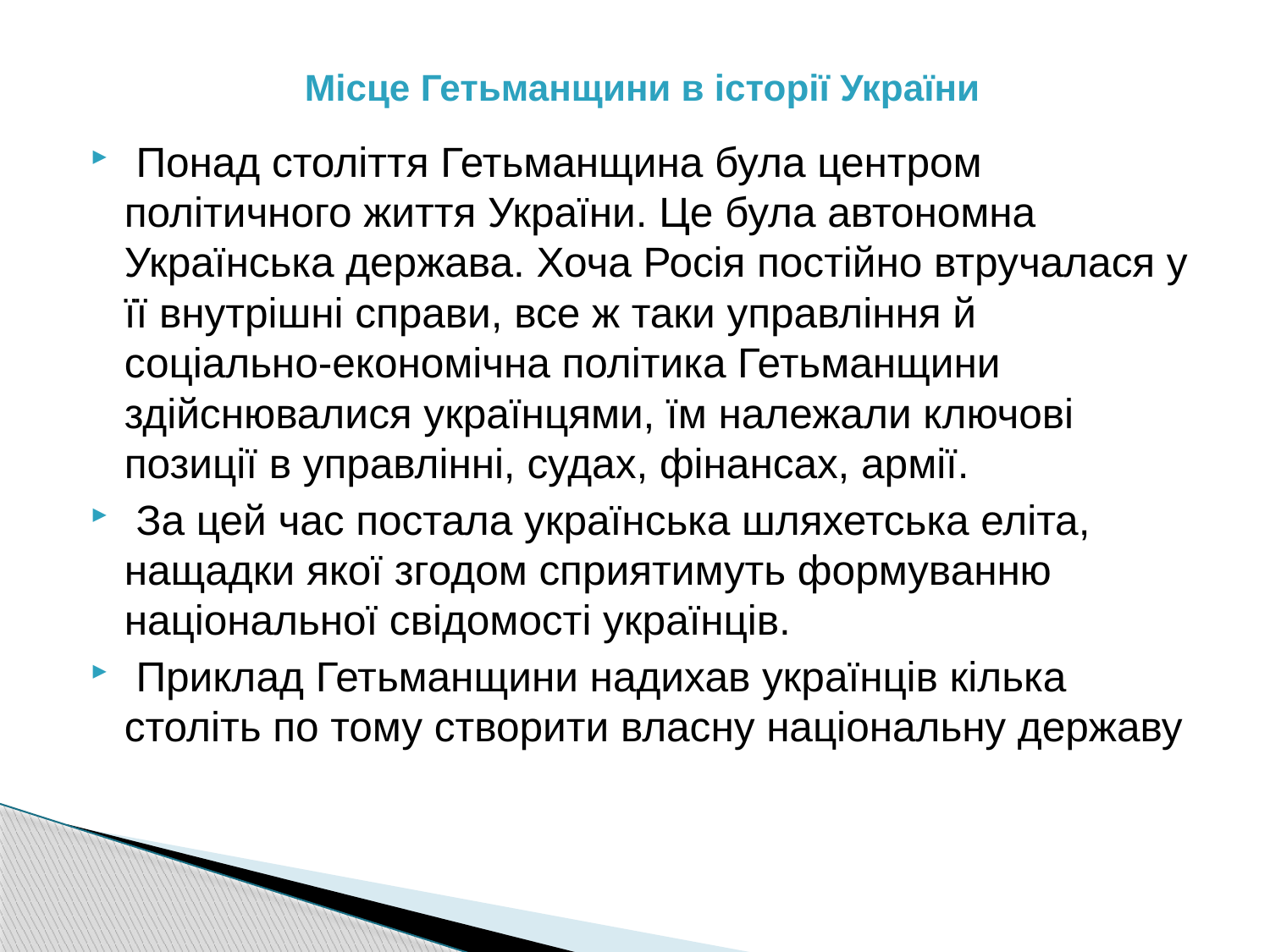

# Місце Гетьманщини в історії України
 Понад століття Гетьманщина була центром політичного життя України. Це була автономна Українська держава. Хоча Росія постійно втручалася у її внутрішні справи, все ж таки управління й соціально-економічна політика Гетьманщини здійснювалися українцями, їм належали ключові позиції в управлінні, судах, фінансах, армії.
 За цей час постала українська шляхетська еліта, нащадки якої згодом сприятимуть формуванню національної свідомості українців.
 Приклад Гетьманщини надихав українців кілька століть по тому створити власну національну державу